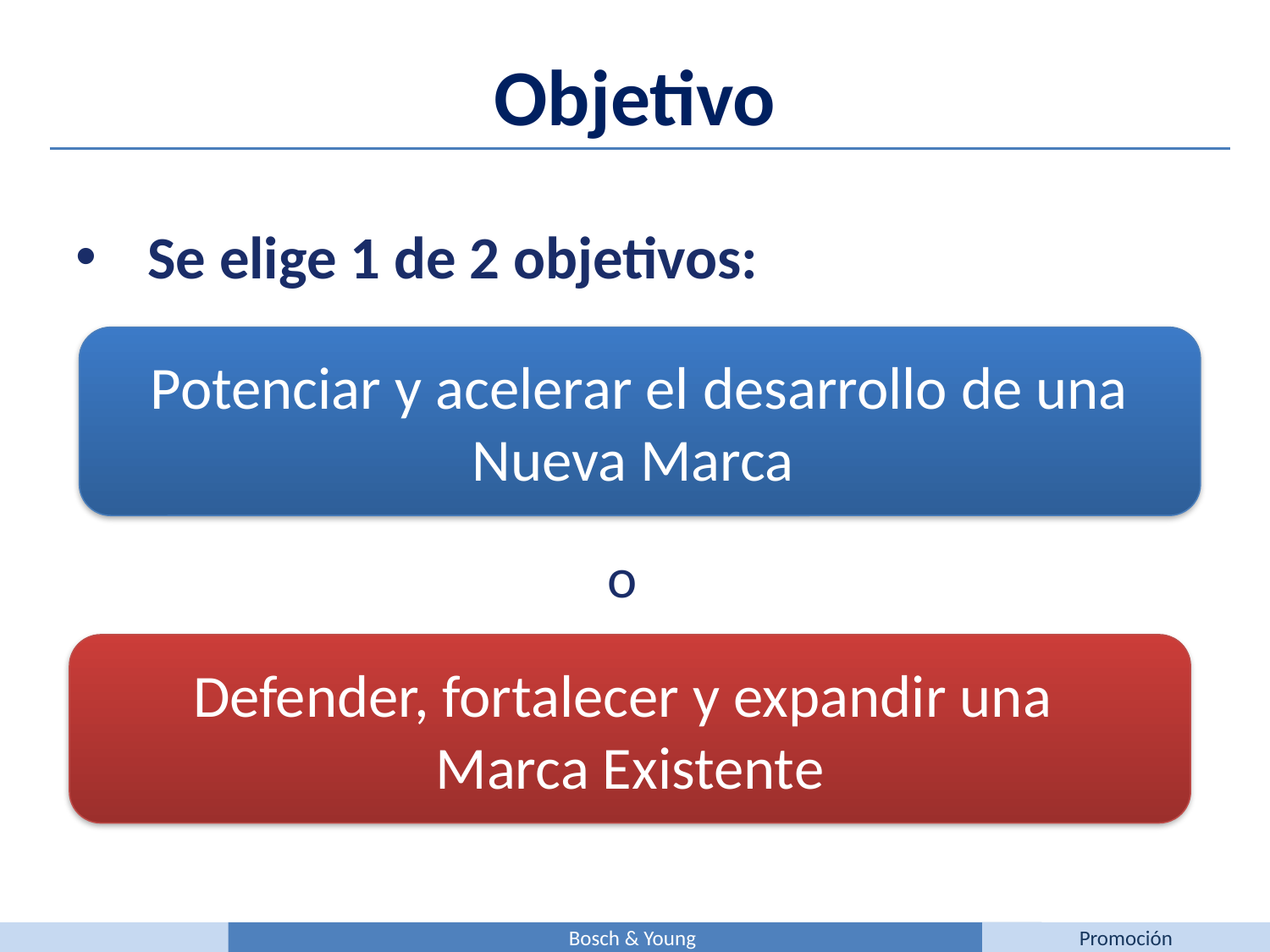

Objetivo

Se elige 1 de 2 objetivos:

Potenciar y acelerar el desarrollo de una Nueva Marca
o
Defender, fortalecer y expandir una
Marca Existente

Bosch & Young
Promoción